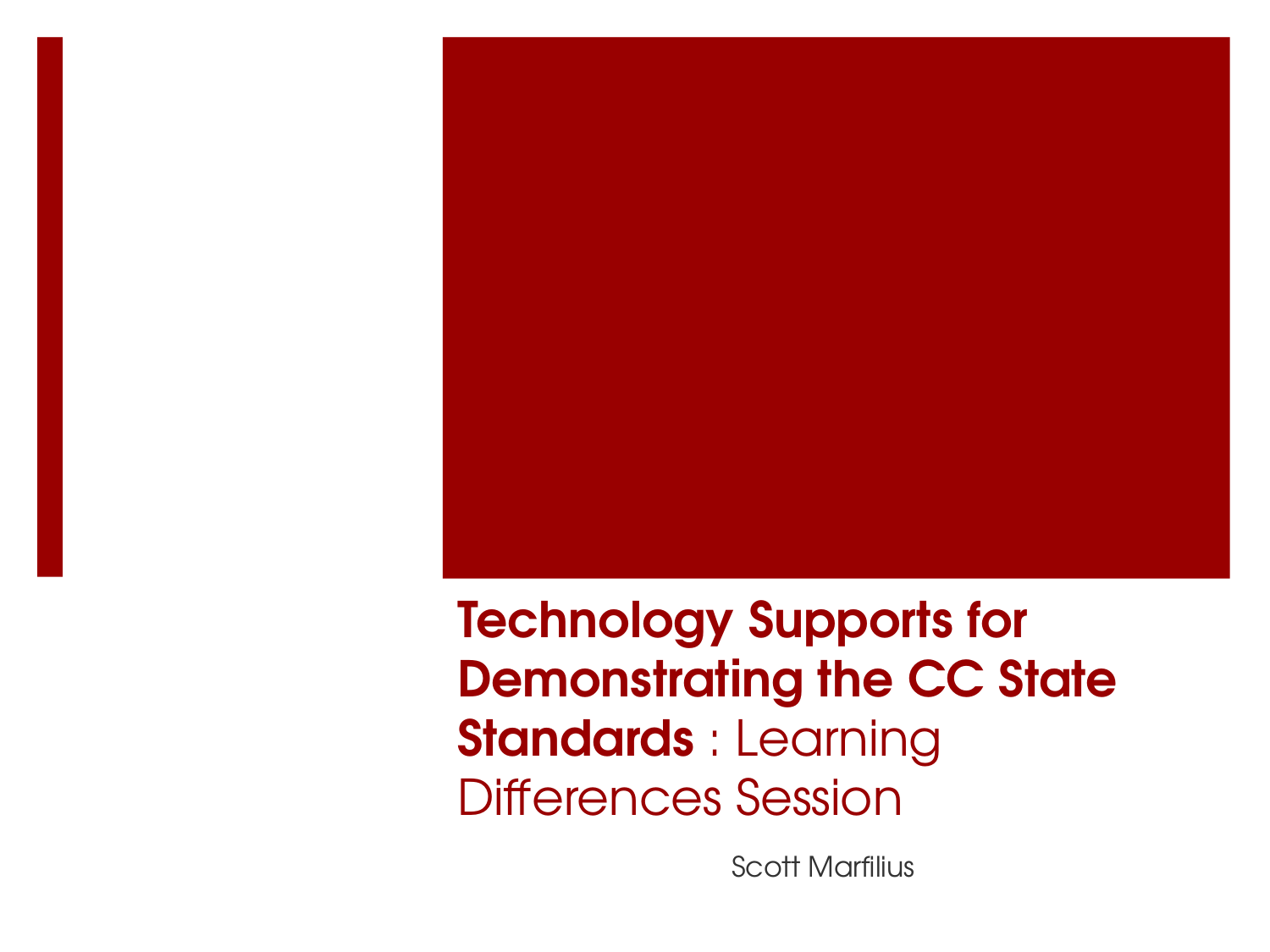

# Technology Supports for Demonstrating the CC State Standards : Learning Differences Session

Scott Marfilius